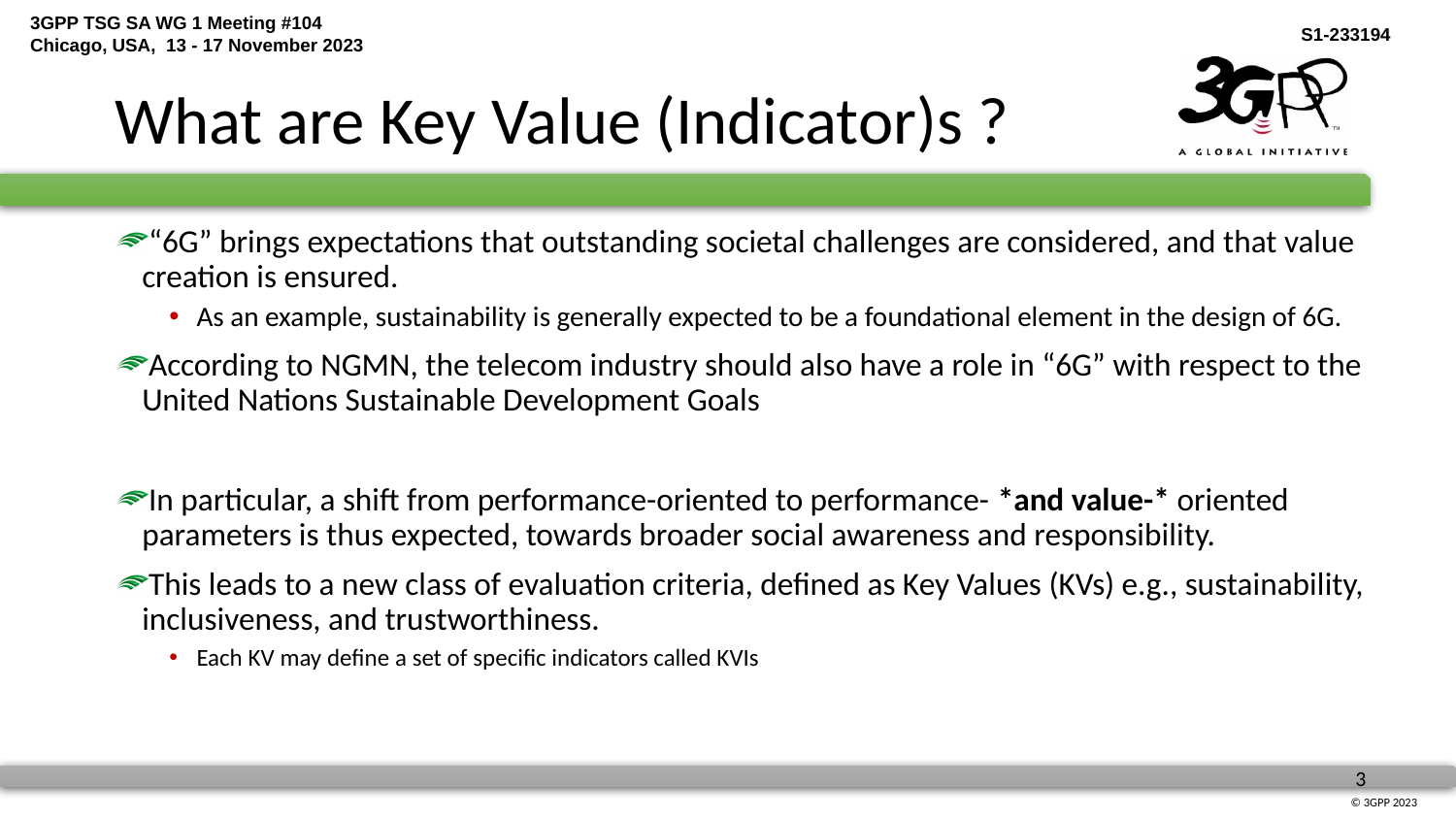

# What are Key Value (Indicator)s ?
“6G” brings expectations that outstanding societal challenges are considered, and that value creation is ensured.
As an example, sustainability is generally expected to be a foundational element in the design of 6G.
According to NGMN, the telecom industry should also have a role in “6G” with respect to the United Nations Sustainable Development Goals

In particular, a shift from performance-oriented to performance- *and value-* oriented parameters is thus expected, towards broader social awareness and responsibility.
This leads to a new class of evaluation criteria, defined as Key Values (KVs) e.g., sustainability, inclusiveness, and trustworthiness.
Each KV may define a set of specific indicators called KVIs